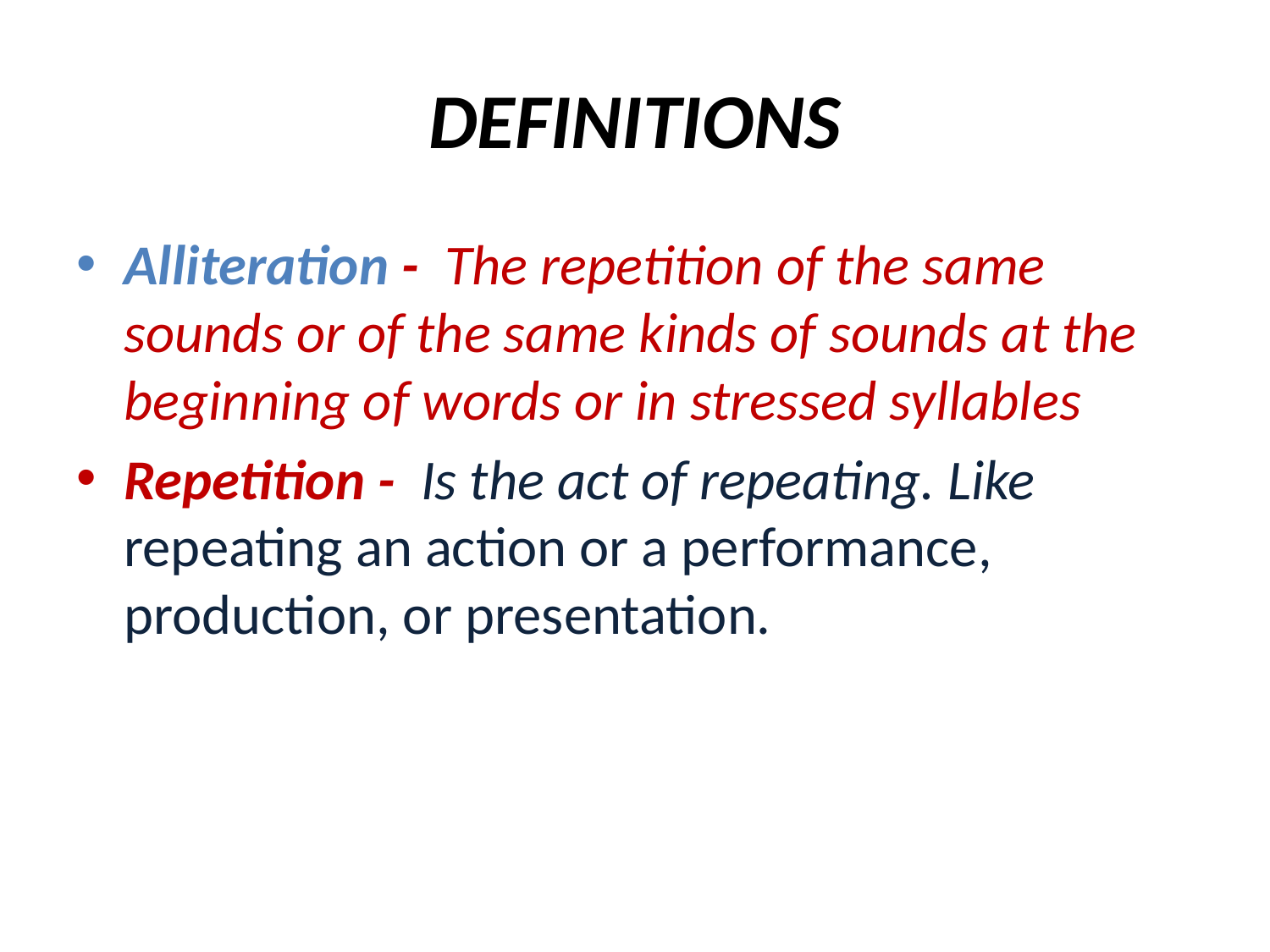

# DEFINITIONS
Alliteration -  The repetition of the same sounds or of the same kinds of sounds at the beginning of words or in stressed syllables
Repetition -  Is the act of repeating. Like repeating an action or a performance, production, or presentation.